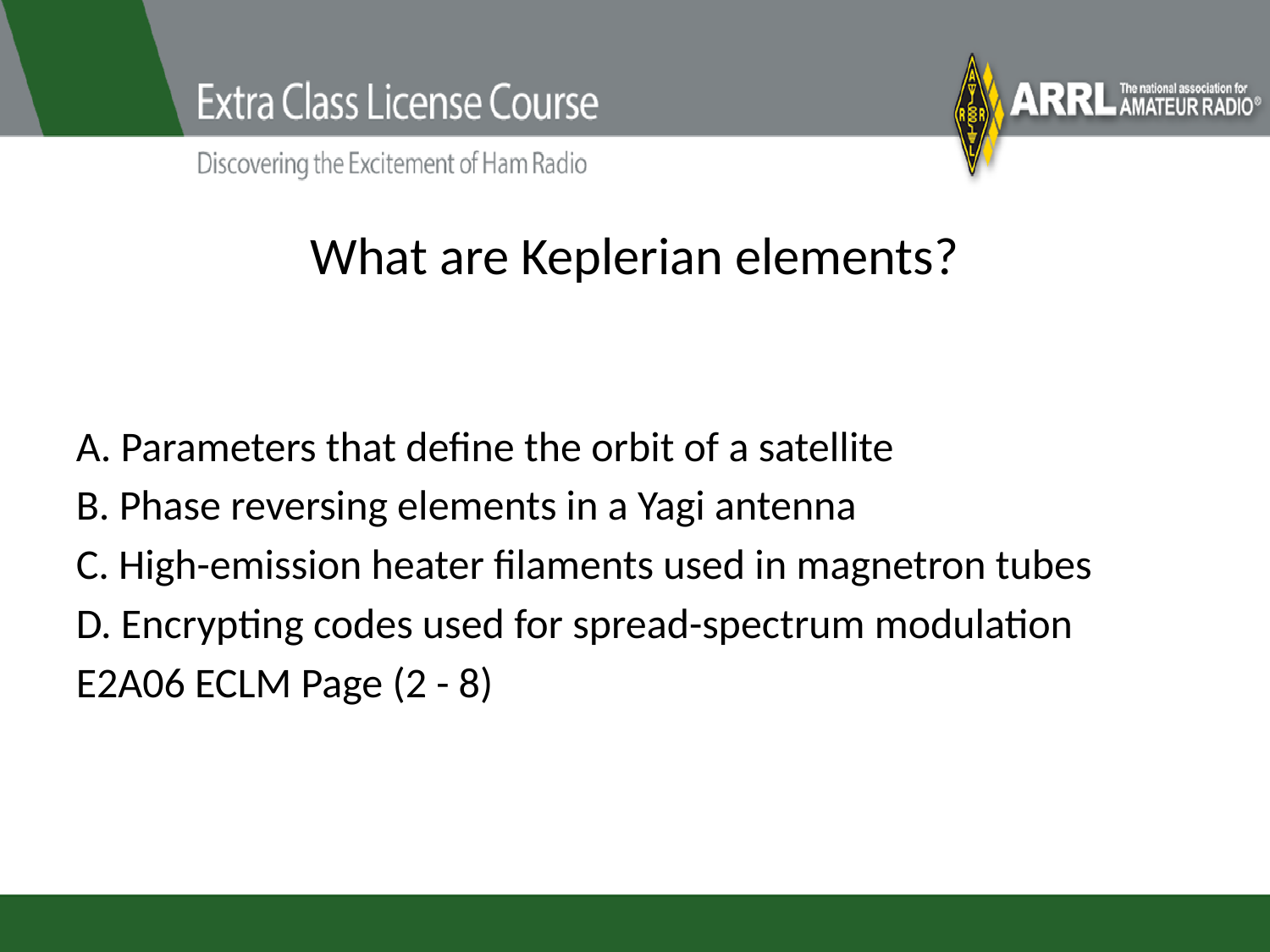

# What are Keplerian elements?
A. Parameters that define the orbit of a satellite
B. Phase reversing elements in a Yagi antenna
C. High-emission heater filaments used in magnetron tubes
D. Encrypting codes used for spread-spectrum modulation
E2A06 ECLM Page (2 - 8)